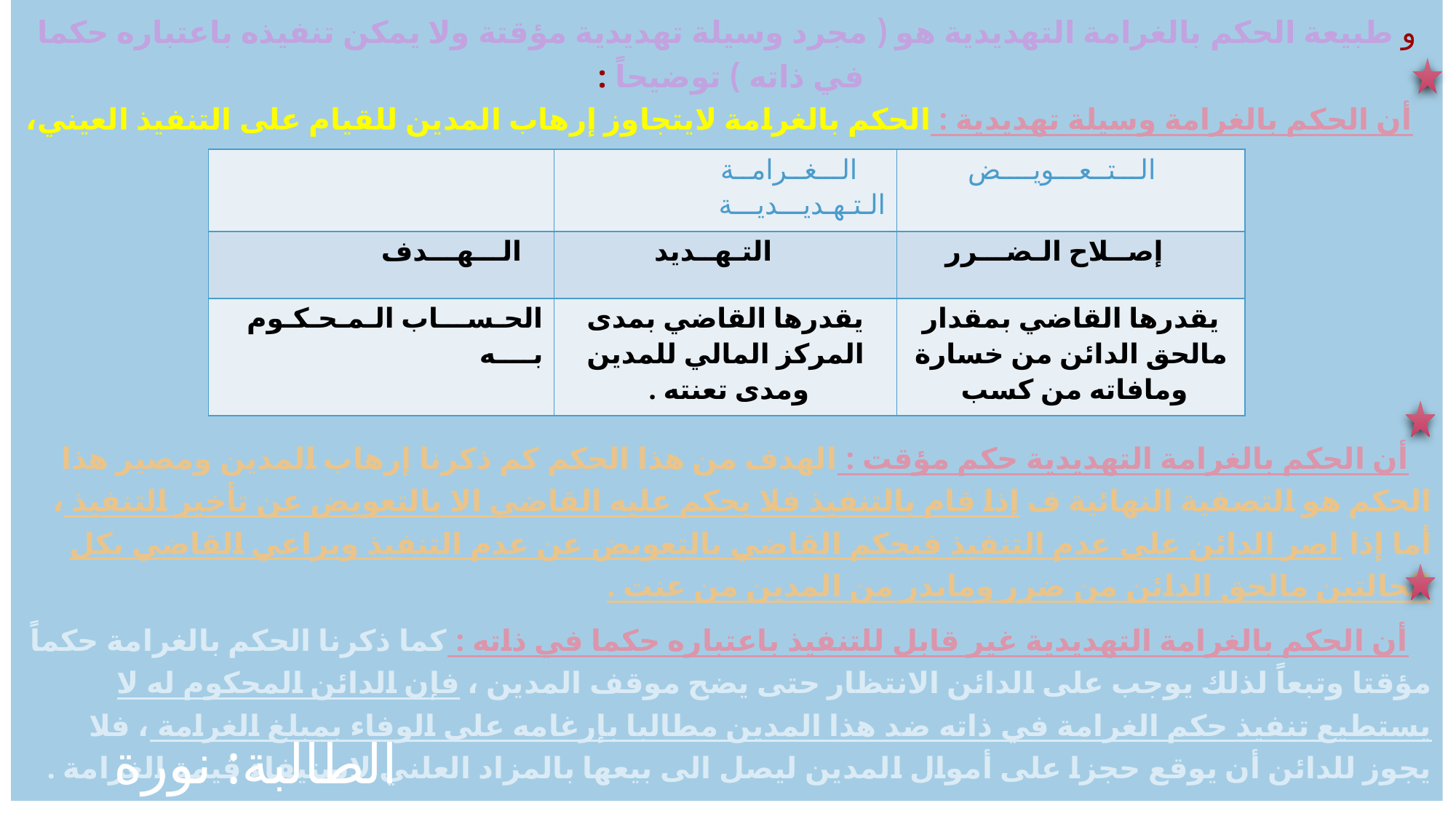

و طبيعة الحكم بالغرامة التهديدية هو ( مجرد وسيلة تهديدية مؤقتة ولا يمكن تنفيذه باعتباره حكما في ذاته ) توضيحاً :
  أن الحكم بالغرامة وسيلة تهديدية : الحكم بالغرامة لايتجاوز إرهاب المدين للقيام على التنفيذ العيني، والغرامة تختلف عن التعويض
*مقارنة بين الغرامة التهديدية والتعويض :

   أن الحكم بالغرامة التهديدية حكم مؤقت : الهدف من هذا الحكم كم ذكرنا إرهاب المدين ومصير هذا الحكم هو التصفية النهائية ف إذا قام بالتنفيذ فلا يحكم عليه القاضي الا بالتعويض عن تأخير التنفيذ ، أما إذا اصر الدائن على عدم التنفيذ فيحكم القاضي بالتعويض عن عدم التنفيذ ويراعي القاضي بكل الحالتين مالحق الدائن من ضرر ومابدر من المدين من عنت .
   أن الحكم بالغرامة التهديدية غير قابل للتنفيذ باعتباره حكما في ذاته : كما ذكرنا الحكم بالغرامة حكماً مؤقتا وتبعاً لذلك يوجب على الدائن الانتظار حتى يضح موقف المدين ، فإن الدائن المحكوم له لا يستطيع تنفيذ حكم الغرامة في ذاته ضد هذا المدين مطالبا بإرغامه على الوفاء بمبلغ الغرامة ، فلا يجوز للدائن أن يوقع حجزا على أموال المدين ليصل الى بيعها بالمزاد العلني لاستيفاء قيمة الغرامة .

|  | الـــغــرامــة الـتـهـديـــديـــة | الـــتــعـــويــــض |
| --- | --- | --- |
| الـــهـــدف | التـهــديد | إصــلاح الـضـــرر |
| الحـســـاب الـمـحـكـوم بــــه | يقدرها القاضي بمدى المركز المالي للمدين ومدى تعنته . | يقدرها القاضي بمقدار مالحق الدائن من خسارة ومافاته من كسب |

الطالبة: نورة الشعيبي